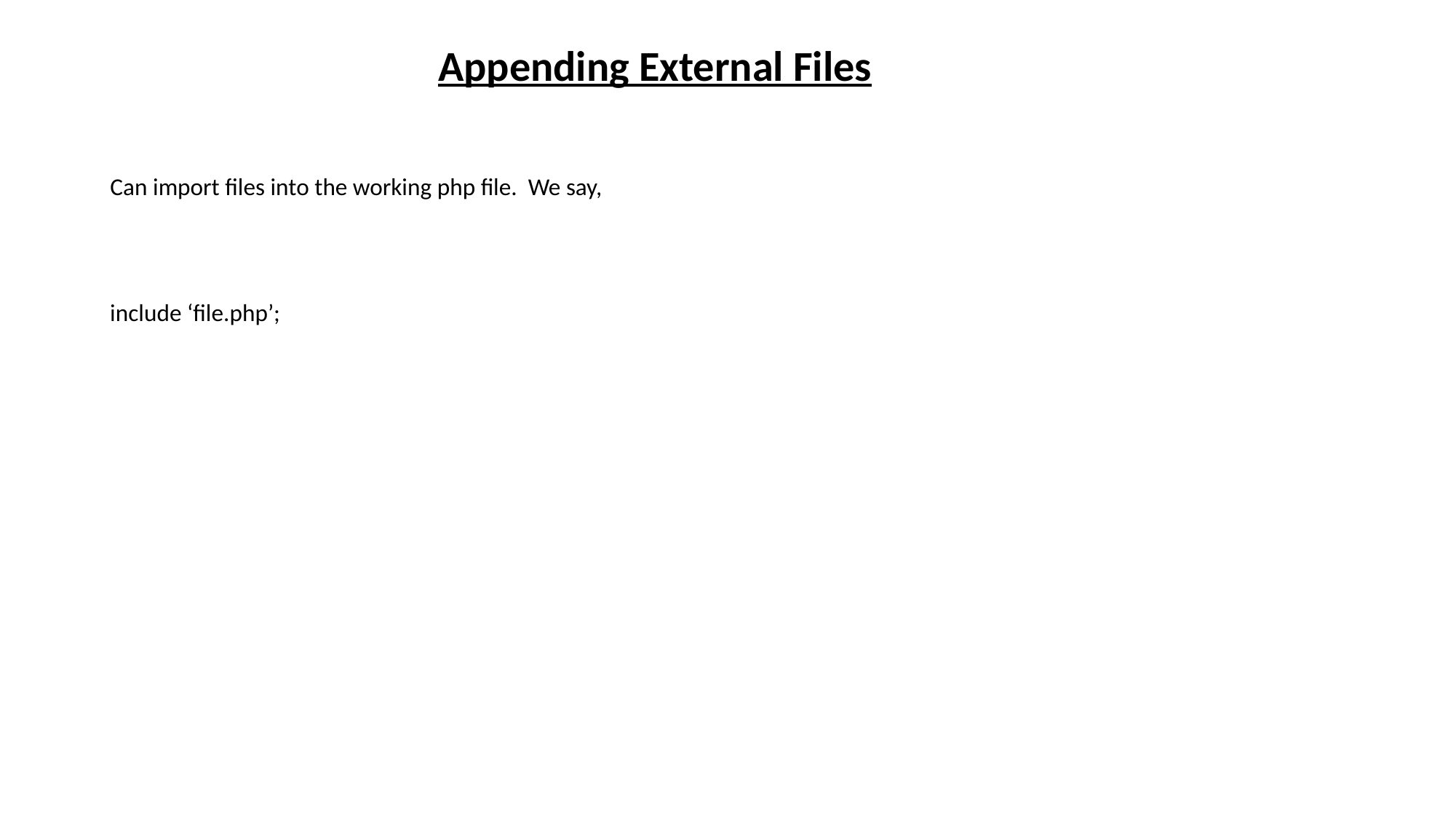

Appending External Files
Can import files into the working php file.  We say,
include ‘file.php’;